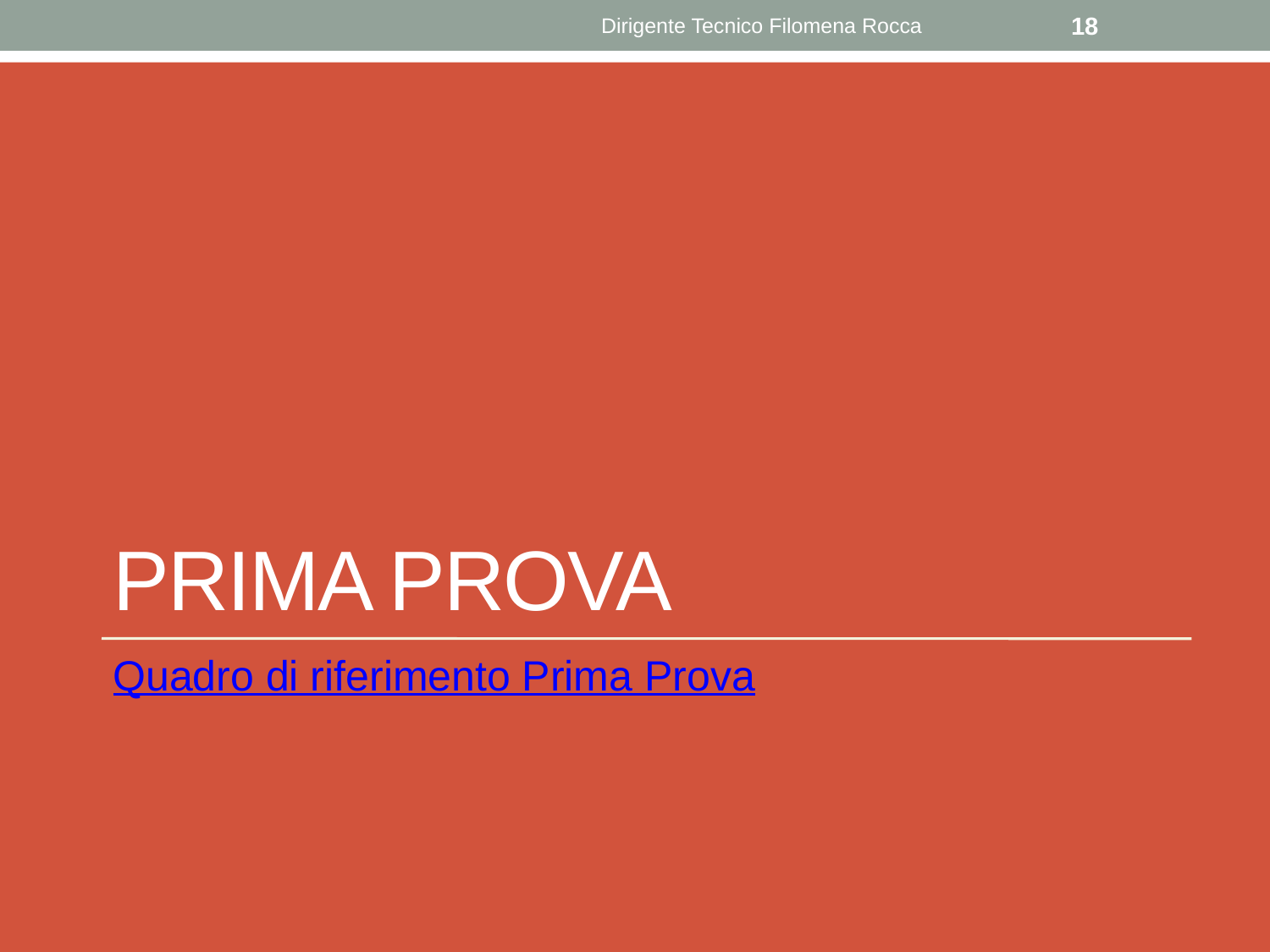

Dirigente Tecnico Filomena Rocca
18
# PRIMA PROVA
Quadro di riferimento Prima Prova